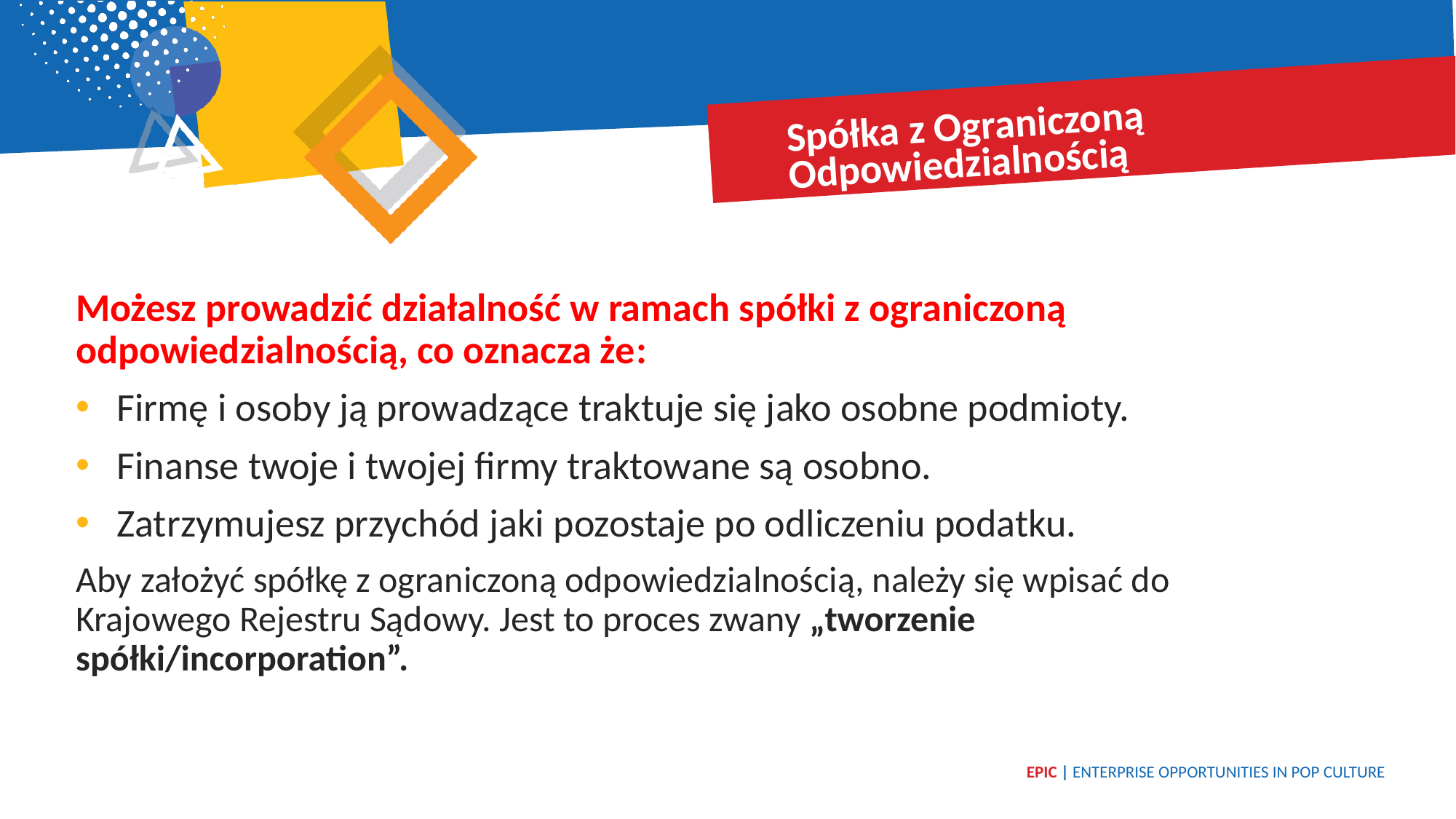

Spółka z Ograniczoną Odpowiedzialnością
Możesz prowadzić działalność w ramach spółki z ograniczoną odpowiedzialnością, co oznacza że:
Firmę i osoby ją prowadzące traktuje się jako osobne podmioty.
Finanse twoje i twojej firmy traktowane są osobno.
Zatrzymujesz przychód jaki pozostaje po odliczeniu podatku.
Aby założyć spółkę z ograniczoną odpowiedzialnością, należy się wpisać do Krajowego Rejestru Sądowy. Jest to proces zwany „tworzenie spółki/incorporation”.